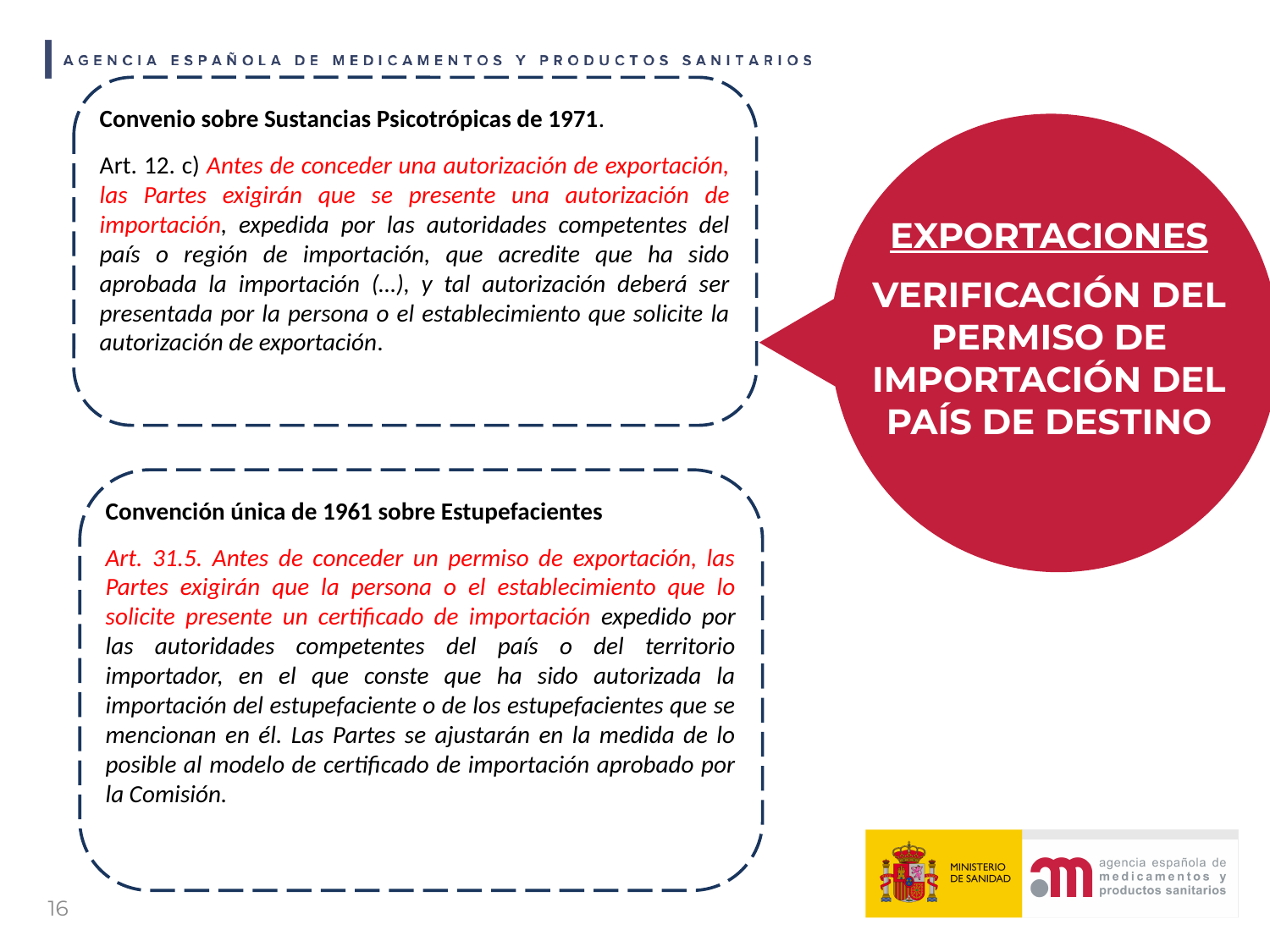

Convenio sobre Sustancias Psicotrópicas de 1971.

Art. 12. c) Antes de conceder una autorización de exportación, las Partes exigirán que se presente una autorización de importación, expedida por las autoridades competentes del país o región de importación, que acredite que ha sido aprobada la importación (…), y tal autorización deberá ser presentada por la persona o el establecimiento que solicite la autorización de exportación.
EXPORTACIONES

VERIFICACIÓN DEL PERMISO DE IMPORTACIÓN DEL PAÍS DE DESTINO

Convención única de 1961 sobre Estupefacientes

Art. 31.5. Antes de conceder un permiso de exportación, las Partes exigirán que la persona o el establecimiento que lo solicite presente un certificado de importación expedido por las autoridades competentes del país o del territorio importador, en el que conste que ha sido autorizada la importación del estupefaciente o de los estupefacientes que se mencionan en él. Las Partes se ajustarán en la medida de lo posible al modelo de certificado de importación aprobado por la Comisión.